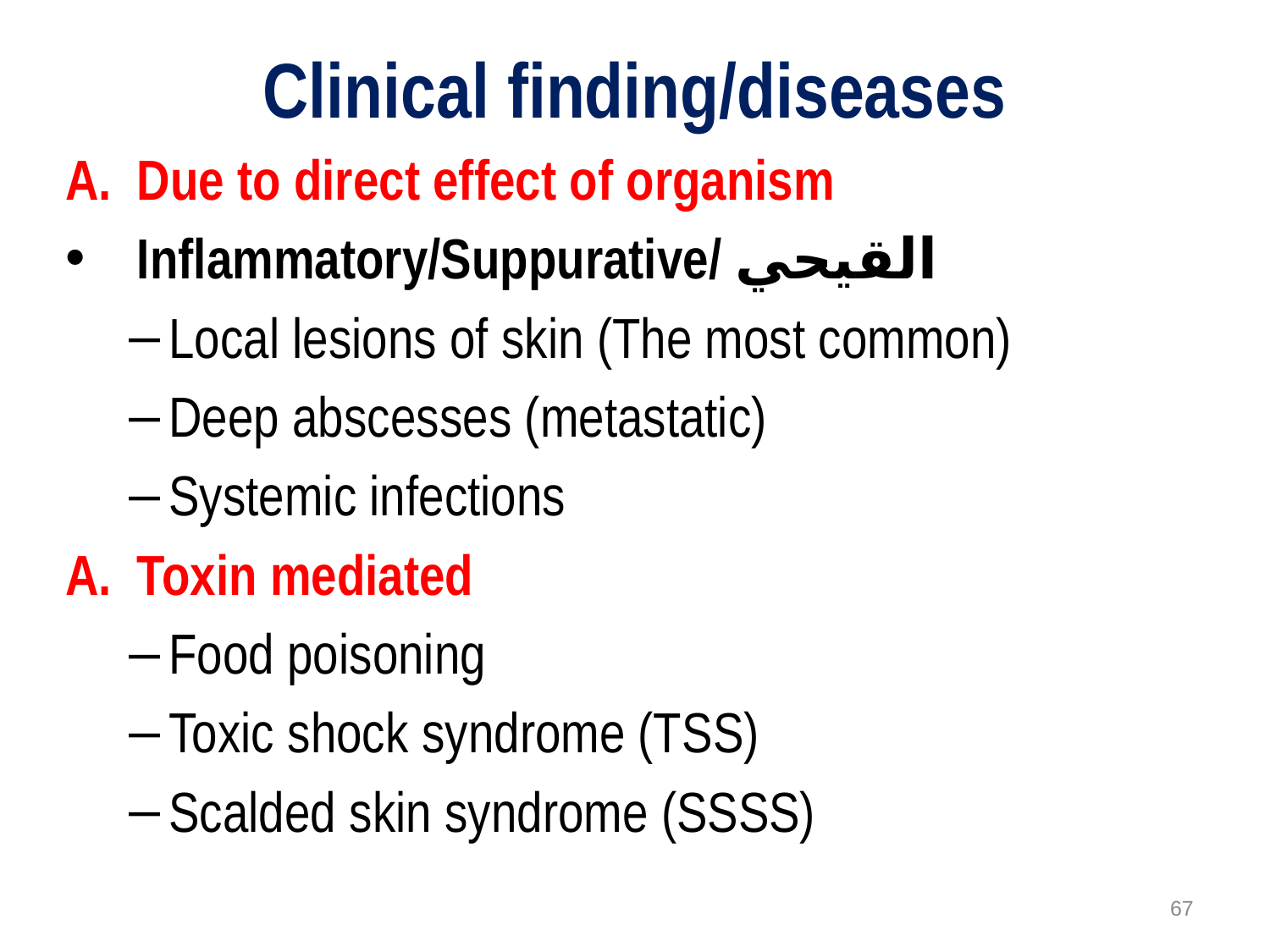

# Clinical finding/diseases
Due to direct effect of organism
Inflammatory/Suppurative/ القيحي
Local lesions of skin (The most common)
Deep abscesses (metastatic)
Systemic infections
Toxin mediated
Food poisoning
Toxic shock syndrome (TSS)
Scalded skin syndrome (SSSS)

67